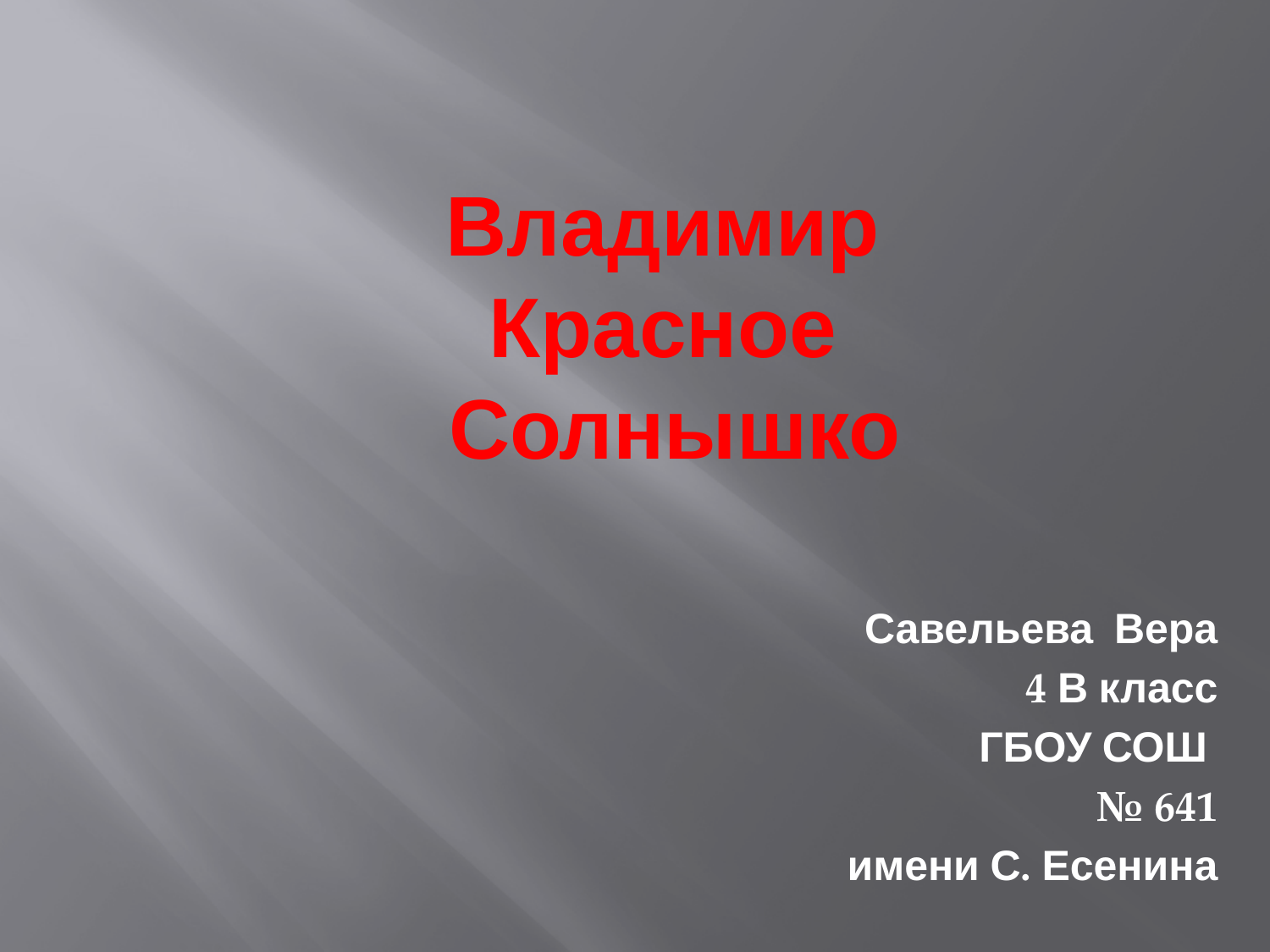

# Владимир Красное Солнышко
Савельева  Вера
      4 В класс
ГБОУ СОШ
№ 641
имени С. Есенина